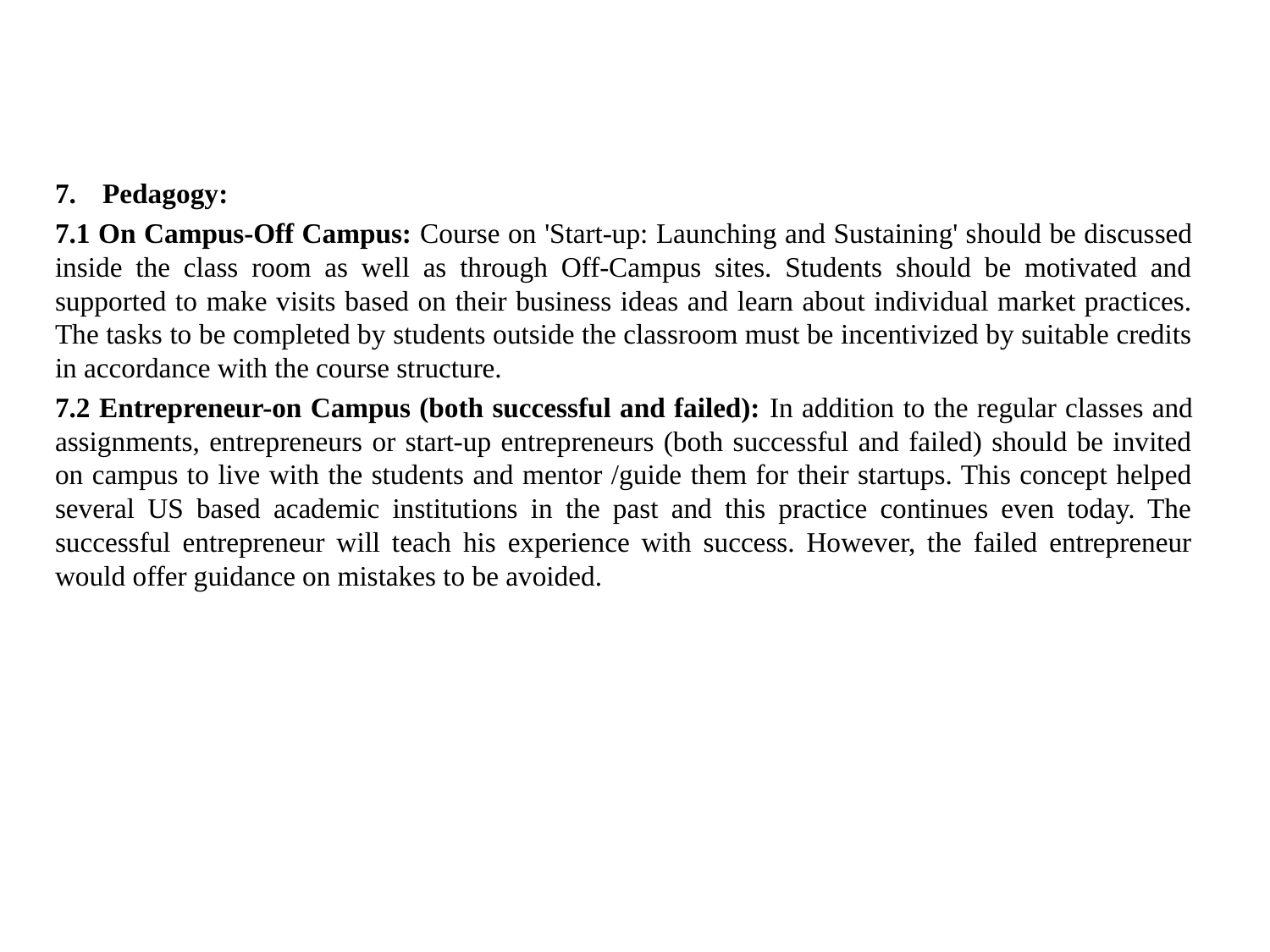

Pedagogy:
7.1 On Campus-Off Campus: Course on 'Start-up: Launching and Sustaining' should be discussed inside the class room as well as through Off-Campus sites. Students should be motivated and supported to make visits based on their business ideas and learn about individual market practices. The tasks to be completed by students outside the classroom must be incentivized by suitable credits in accordance with the course structure.
7.2 Entrepreneur-on Campus (both successful and failed): In addition to the regular classes and assignments, entrepreneurs or start-up entrepreneurs (both successful and failed) should be invited on campus to live with the students and mentor /guide them for their startups. This concept helped several US based academic institutions in the past and this practice continues even today. The successful entrepreneur will teach his experience with success. However, the failed entrepreneur would offer guidance on mistakes to be avoided.